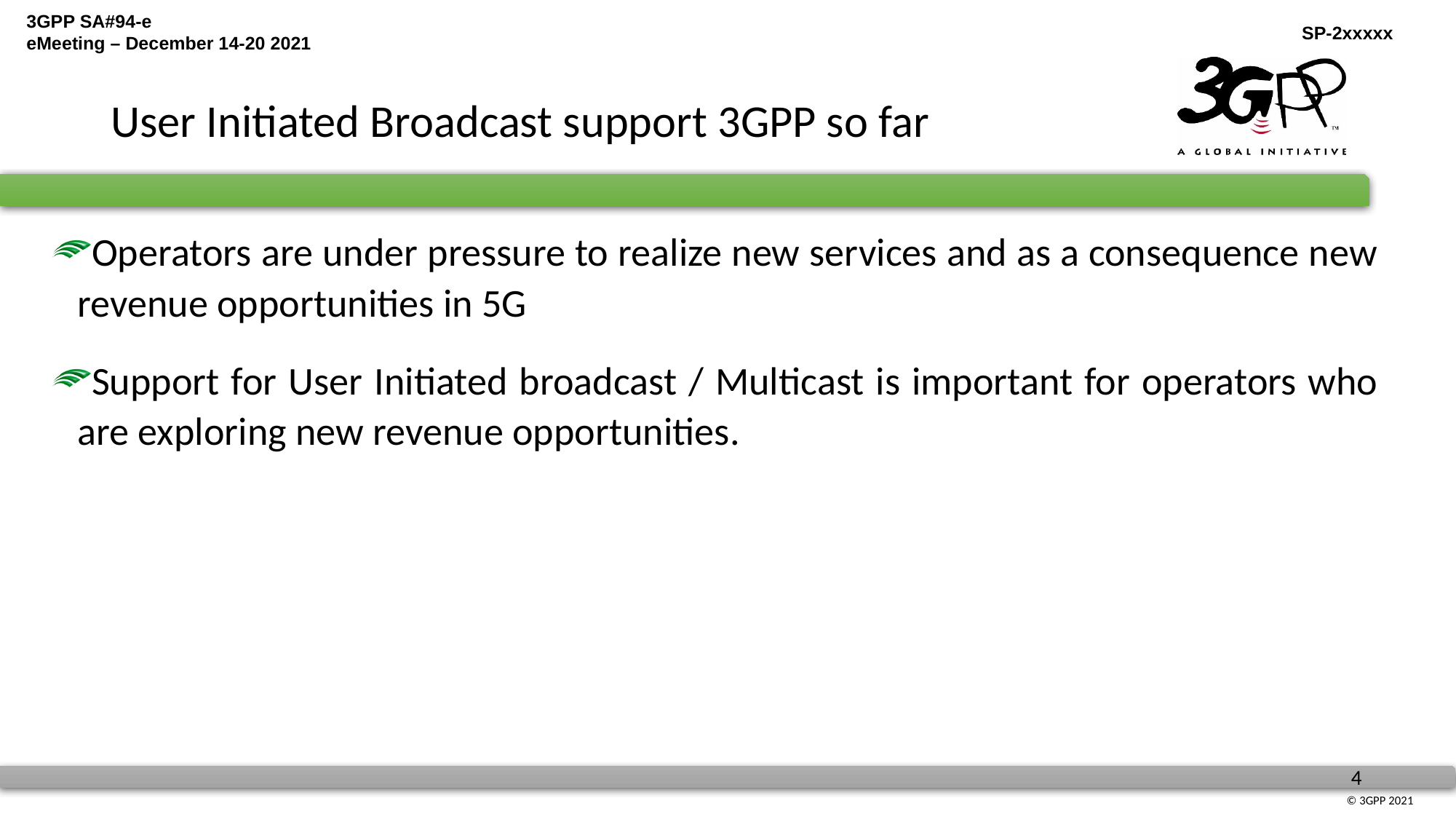

# User Initiated Broadcast support 3GPP so far
Operators are under pressure to realize new services and as a consequence new revenue opportunities in 5G
Support for User Initiated broadcast / Multicast is important for operators who are exploring new revenue opportunities.